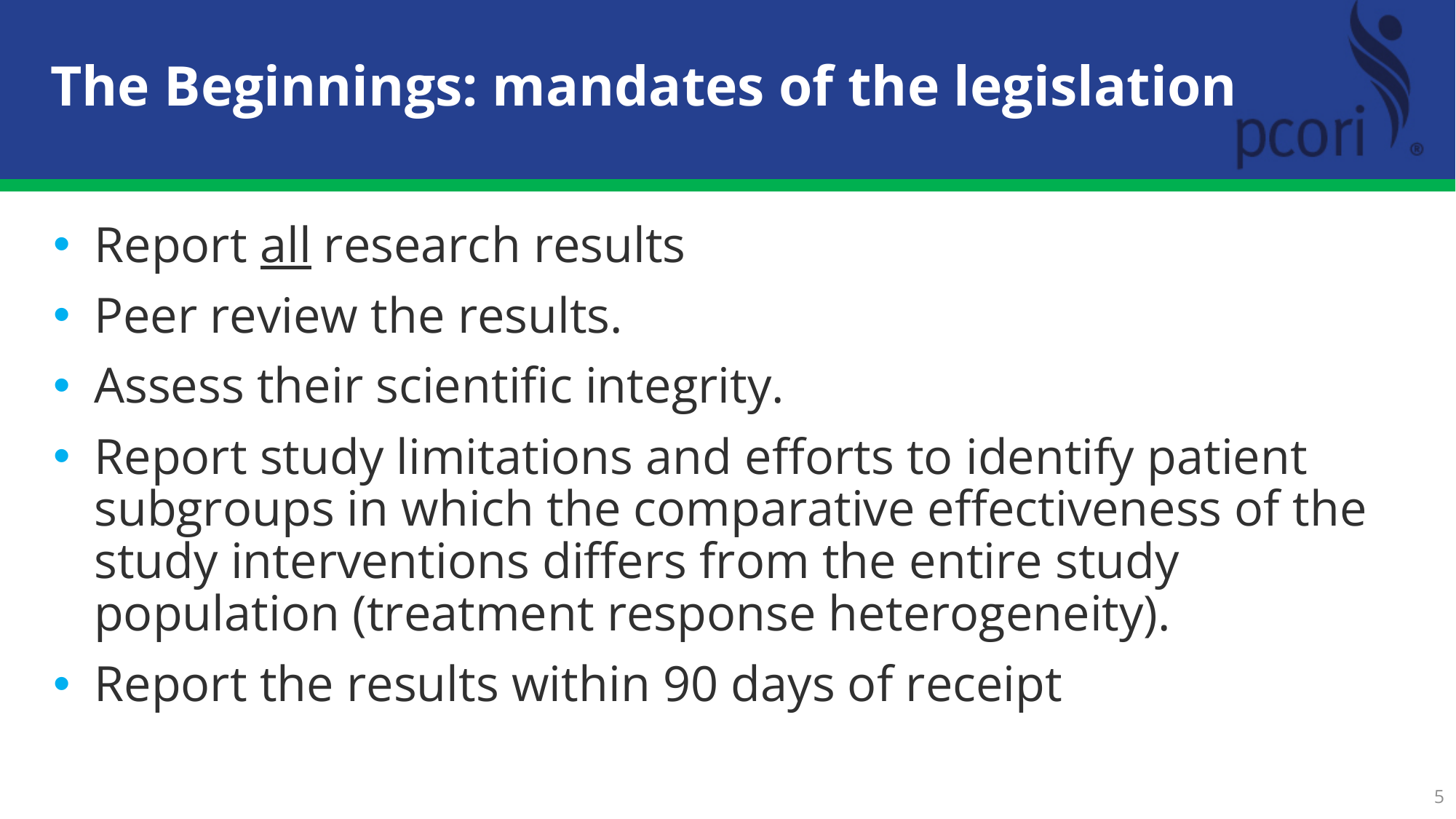

The Beginnings: mandates of the legislation
Report all research results
Peer review the results.
Assess their scientific integrity.
Report study limitations and efforts to identify patient subgroups in which the comparative effectiveness of the study interventions differs from the entire study population (treatment response heterogeneity).
Report the results within 90 days of receipt

5